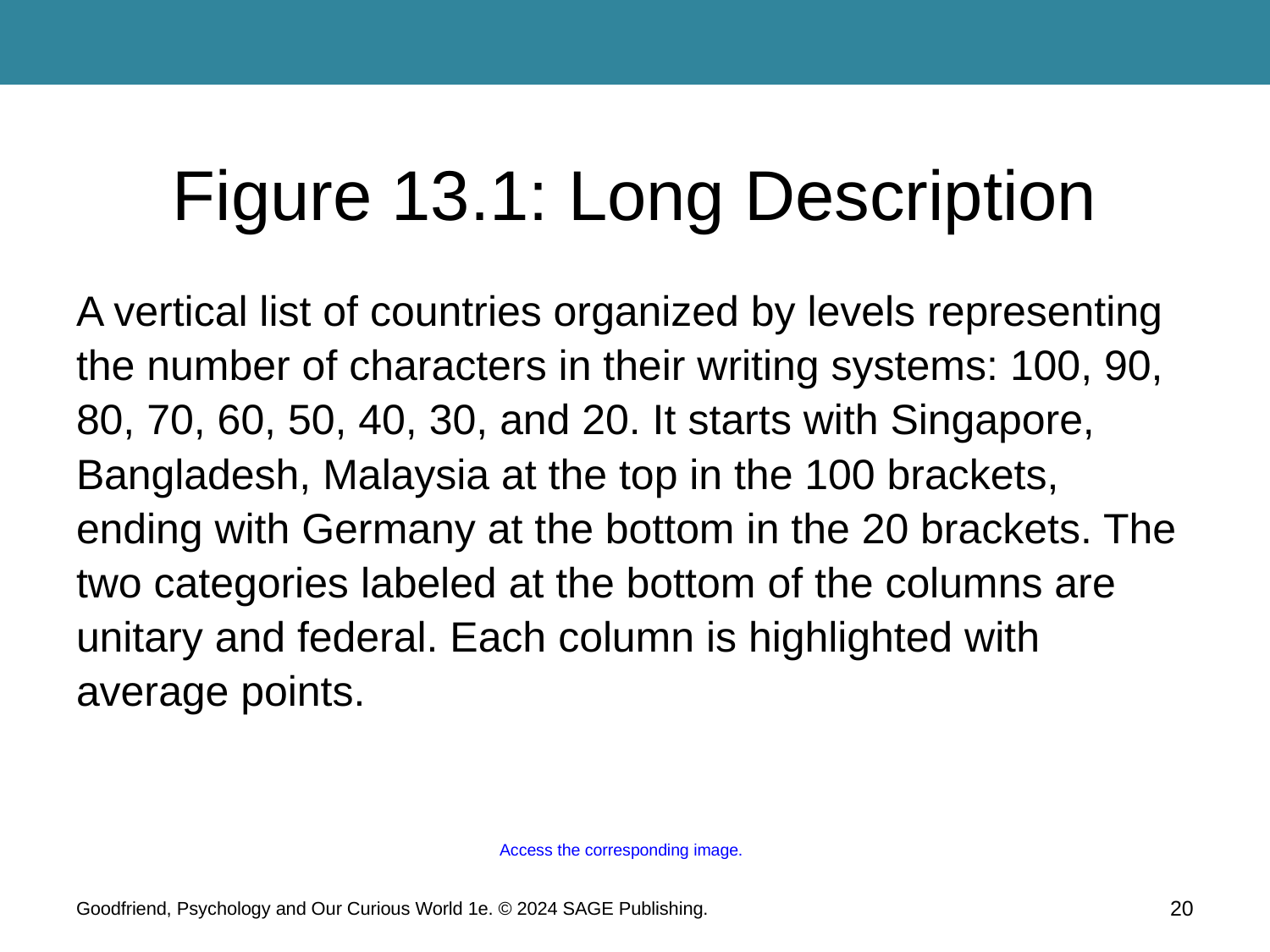

# Figure 13.1: Long Description
A vertical list of countries organized by levels representing the number of characters in their writing systems: 100, 90, 80, 70, 60, 50, 40, 30, and 20. It starts with Singapore, Bangladesh, Malaysia at the top in the 100 brackets, ending with Germany at the bottom in the 20 brackets. The two categories labeled at the bottom of the columns are unitary and federal. Each column is highlighted with average points.
Access the corresponding image.
20
Goodfriend, Psychology and Our Curious World 1e. © 2024 SAGE Publishing.